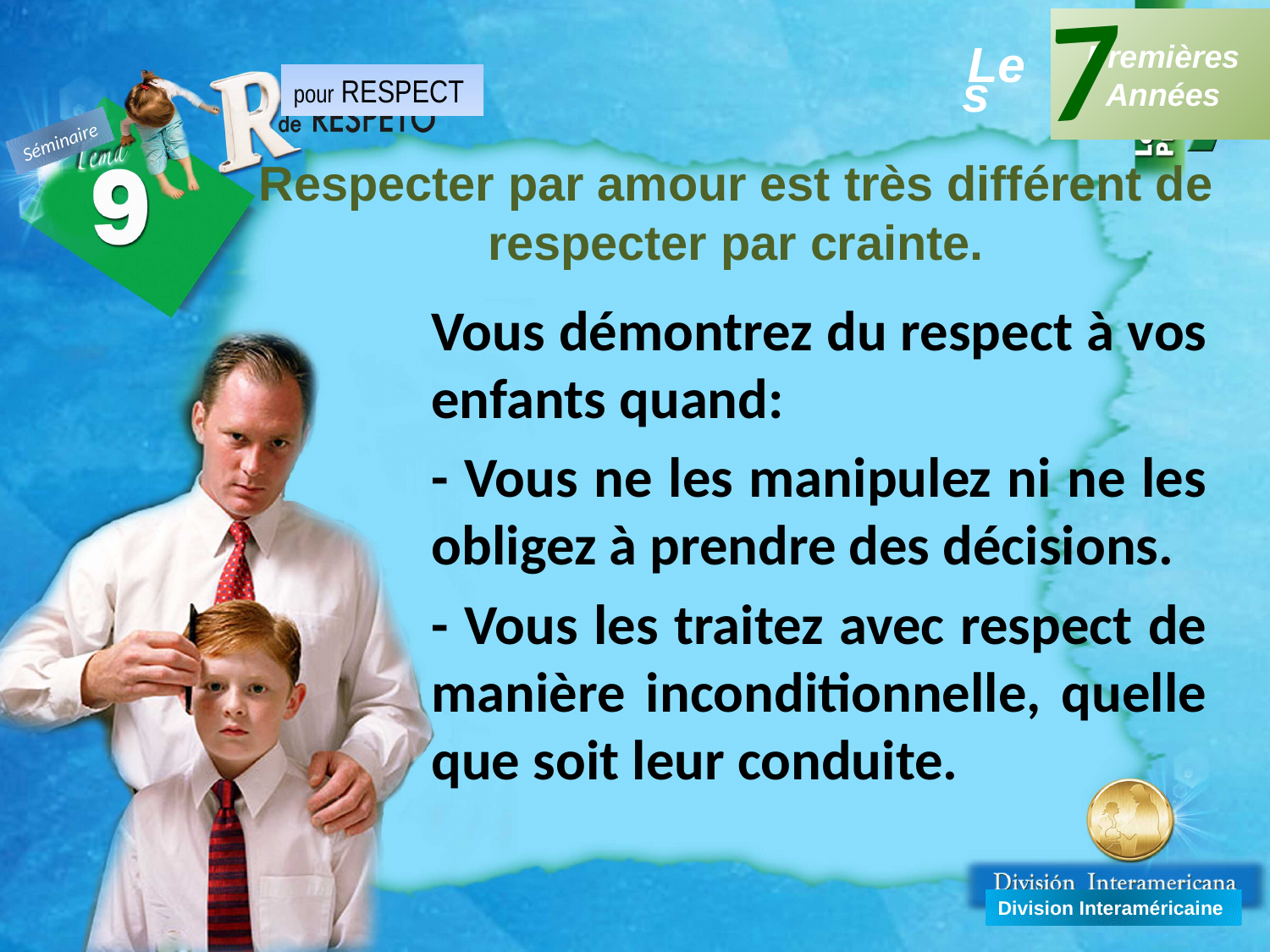

Respecter par amour est très différent de respecter par crainte.

	Vous démontrez du respect à vos enfants quand:
	- Vous ne les manipulez ni ne les obligez à prendre des décisions.
	- Vous les traitez avec respect de manière inconditionnelle, quelle que soit leur conduite.